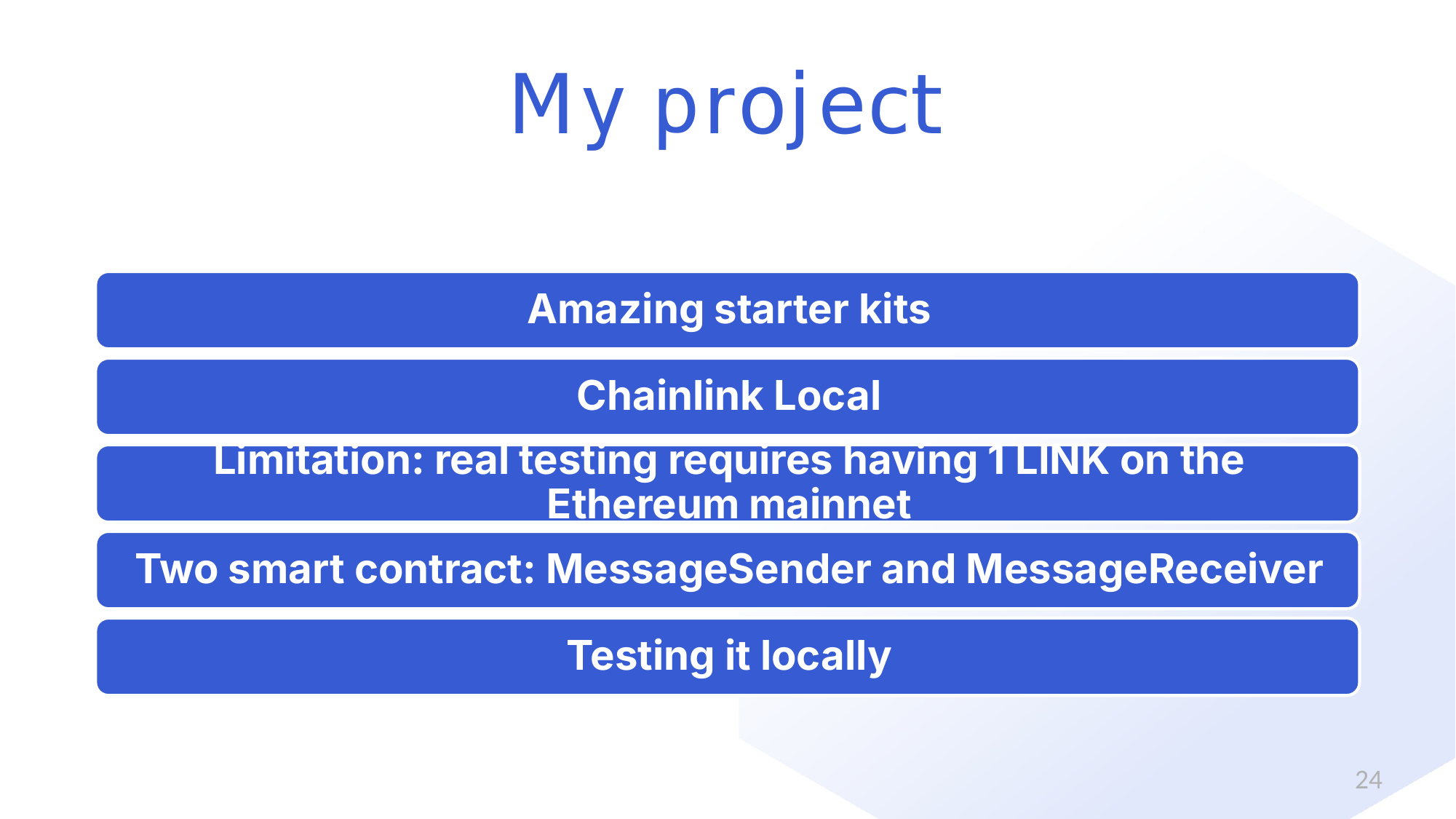

# My project
Amazing starter kits
Chainlink Local
Limitation: real testing requires having 1 LINK on the Ethereum mainnet
Two smart contract: MessageSender and MessageReceiver
Testing it locally
24